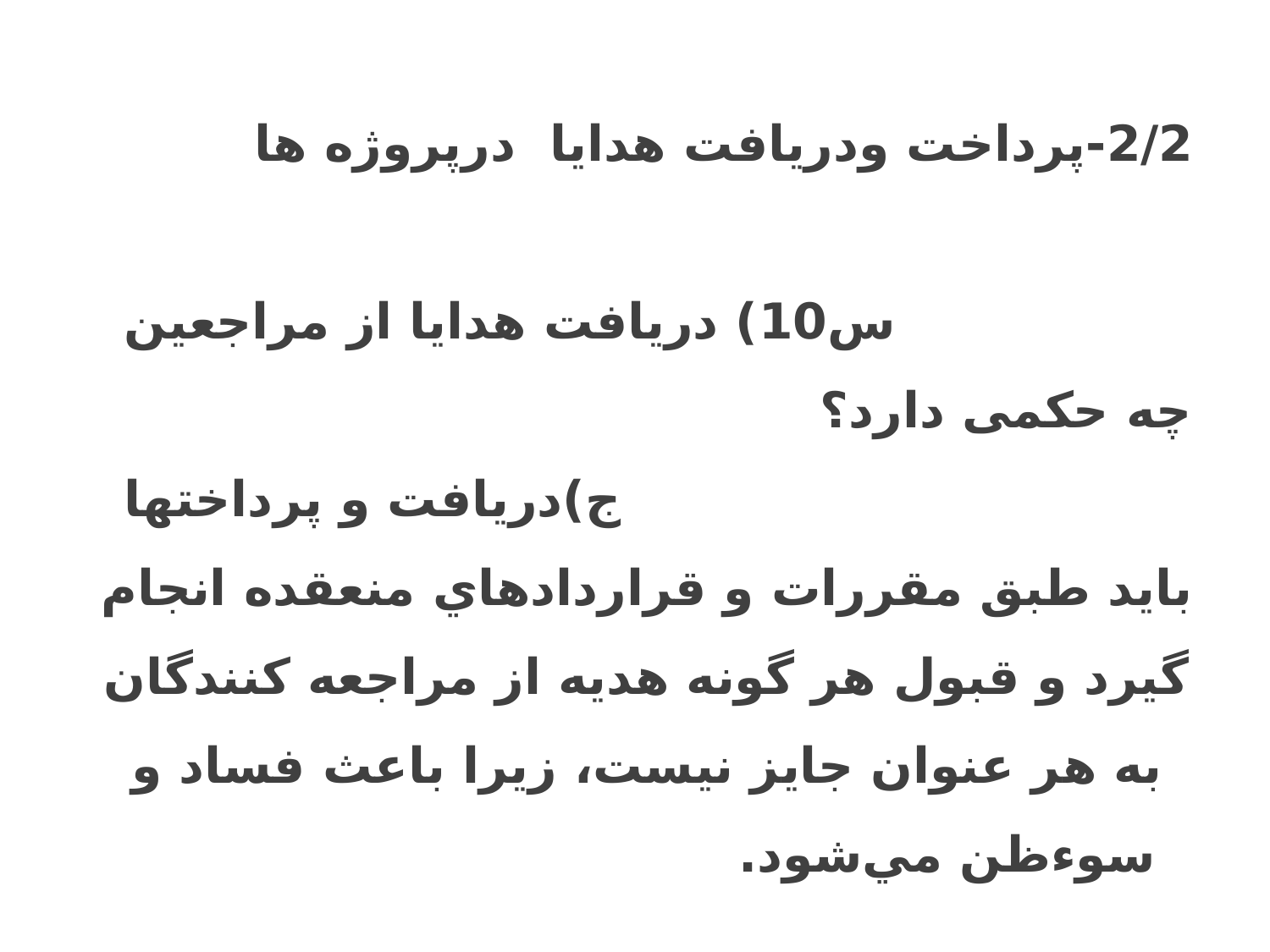

2/2-پرداخت ودریافت هدایا  درپروژه ها                                                                                           س10) دریافت هدایا از مراجعین چه حکمی دارد؟                                                                           ج)دريافت و پرداختها بايد طبق مقررات و قراردادهاي منعقده انجام گيرد و قبول هر گونه هديه از مراجعه كنندگان به هر عنوان جايز نيست، زيرا باعث فساد و سوءظن مي‌شود.